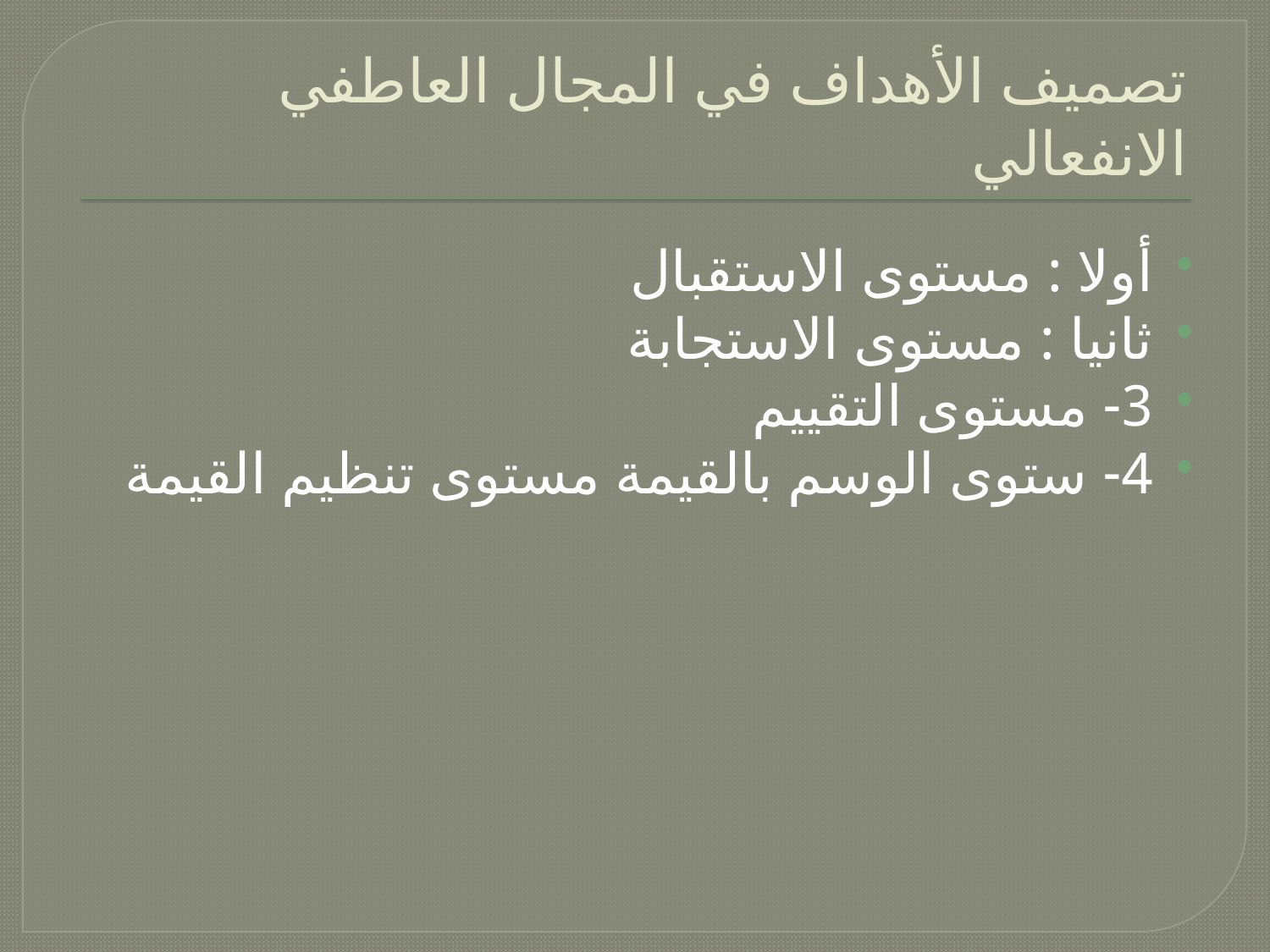

# تصميف الأهداف في المجال العاطفي الانفعالي
أولا : مستوى الاستقبال
ثانيا : مستوى الاستجابة
3- مستوى التقييم
4- ستوى الوسم بالقيمة مستوى تنظيم القيمة